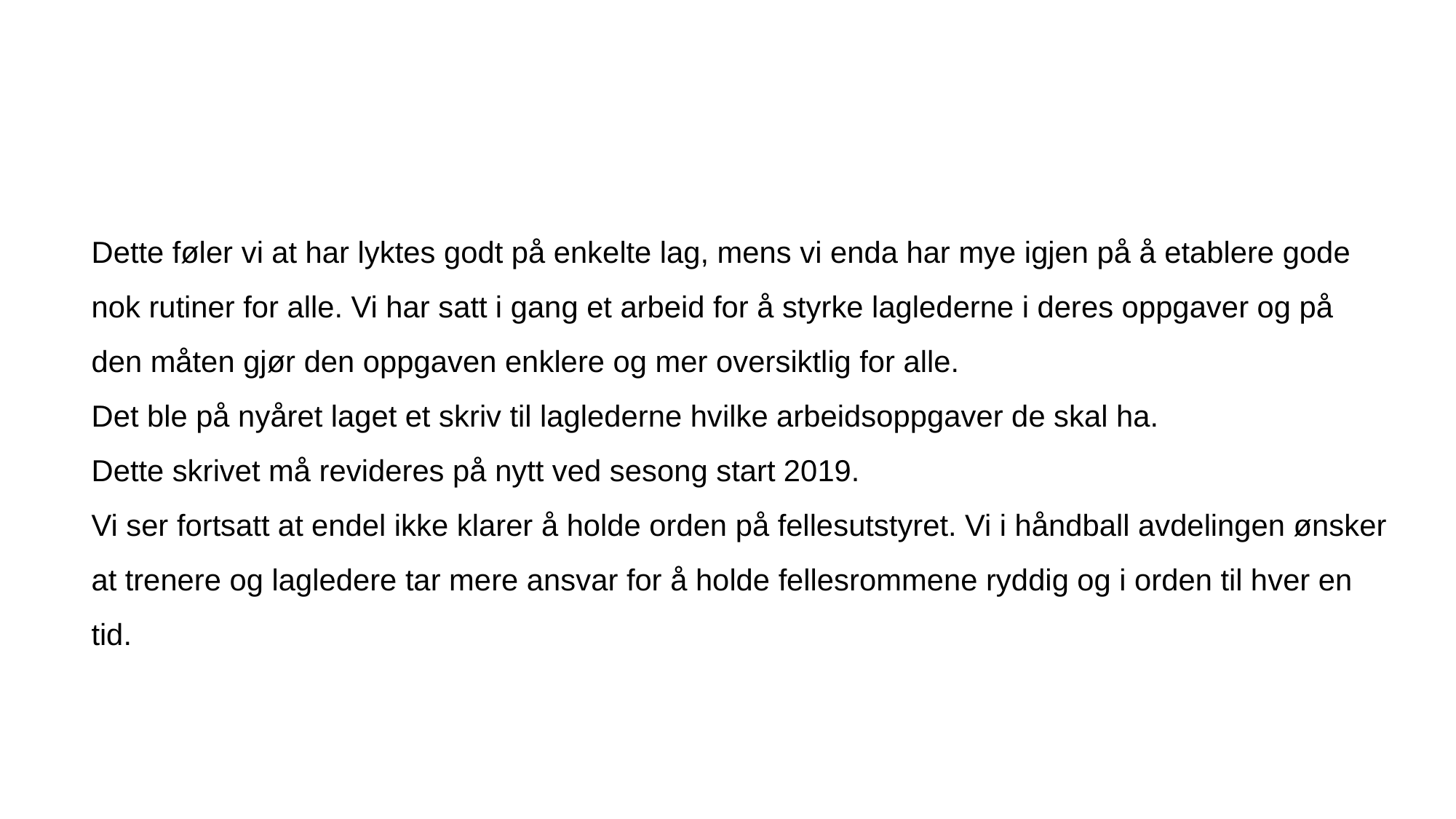

Dette føler vi at har lyktes godt på enkelte lag, mens vi enda har mye igjen på å etablere gode nok rutiner for alle. Vi har satt i gang et arbeid for å styrke laglederne i deres oppgaver og på den måten gjør den oppgaven enklere og mer oversiktlig for alle.
Det ble på nyåret laget et skriv til laglederne hvilke arbeidsoppgaver de skal ha.
Dette skrivet må revideres på nytt ved sesong start 2019.
Vi ser fortsatt at endel ikke klarer å holde orden på fellesutstyret. Vi i håndball avdelingen ønsker at trenere og lagledere tar mere ansvar for å holde fellesrommene ryddig og i orden til hver en tid.